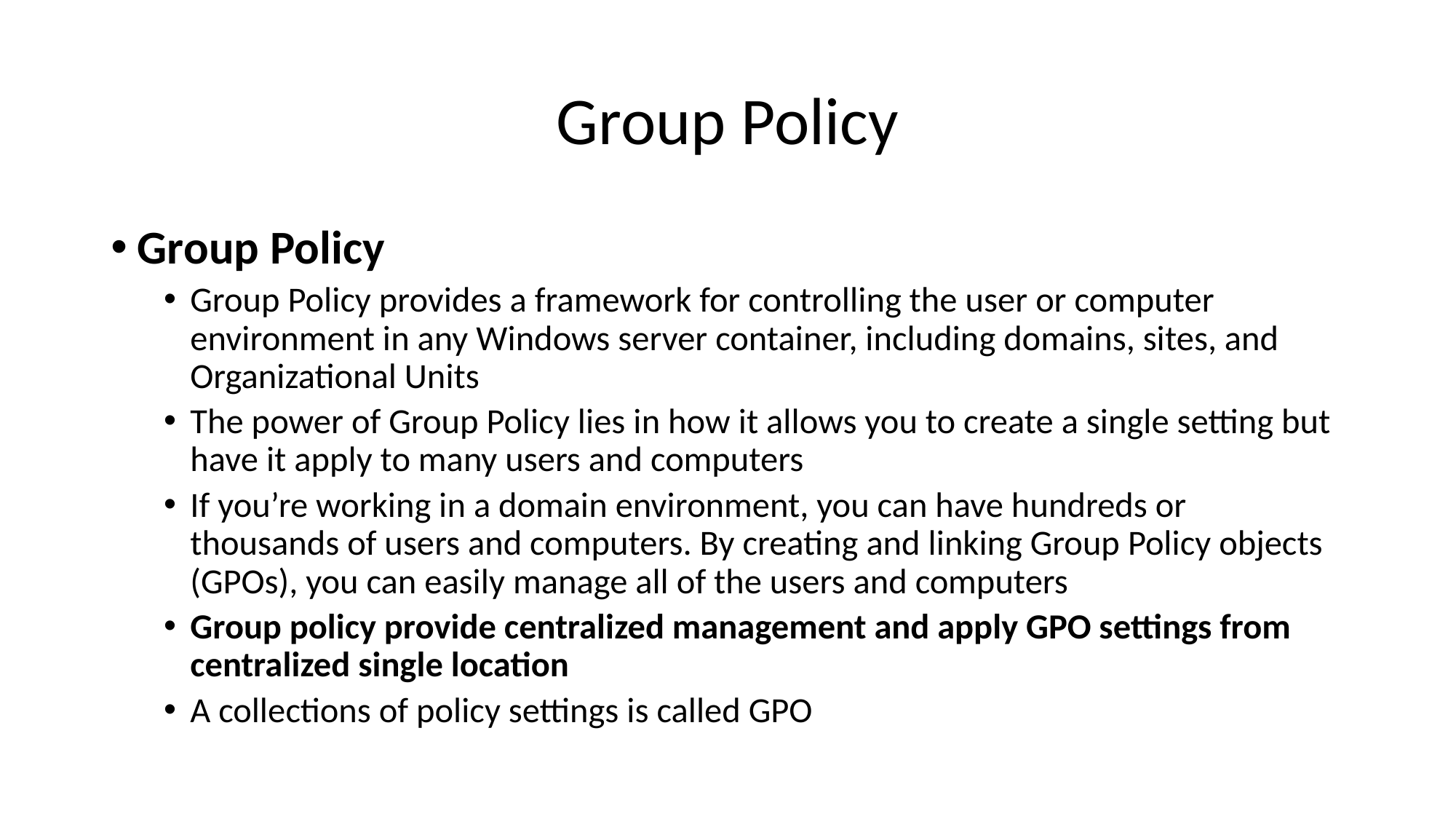

# Group Policy
Group Policy
Group Policy provides a framework for controlling the user or computer environment in any Windows server container, including domains, sites, and Organizational Units
The power of Group Policy lies in how it allows you to create a single setting but have it apply to many users and computers
If you’re working in a domain environment, you can have hundreds or thousands of users and computers. By creating and linking Group Policy objects (GPOs), you can easily manage all of the users and computers
Group policy provide centralized management and apply GPO settings from centralized single location
A collections of policy settings is called GPO